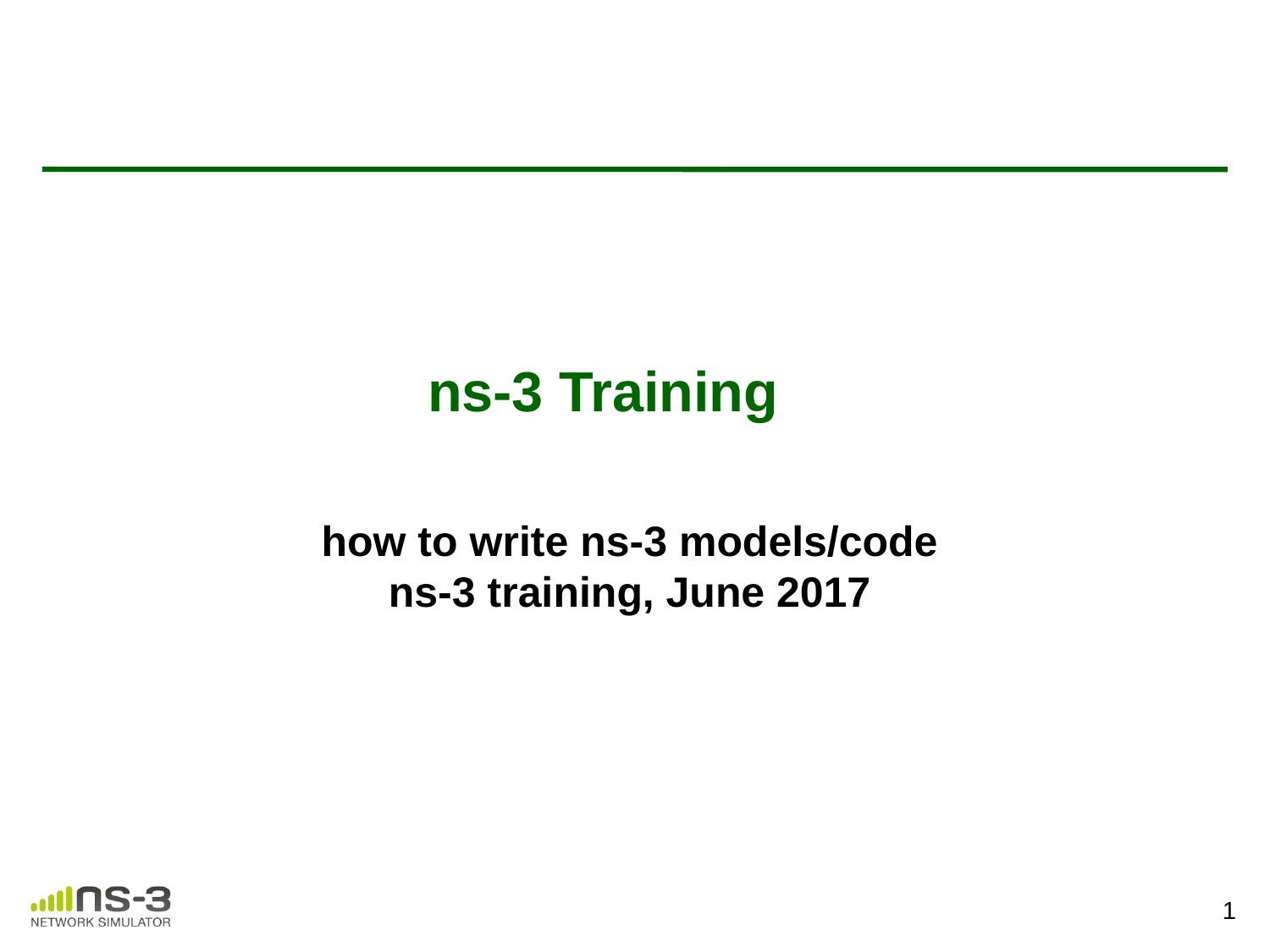

ns-3 Training
how to write ns-3 models/code
ns-3 training, June 2017
1